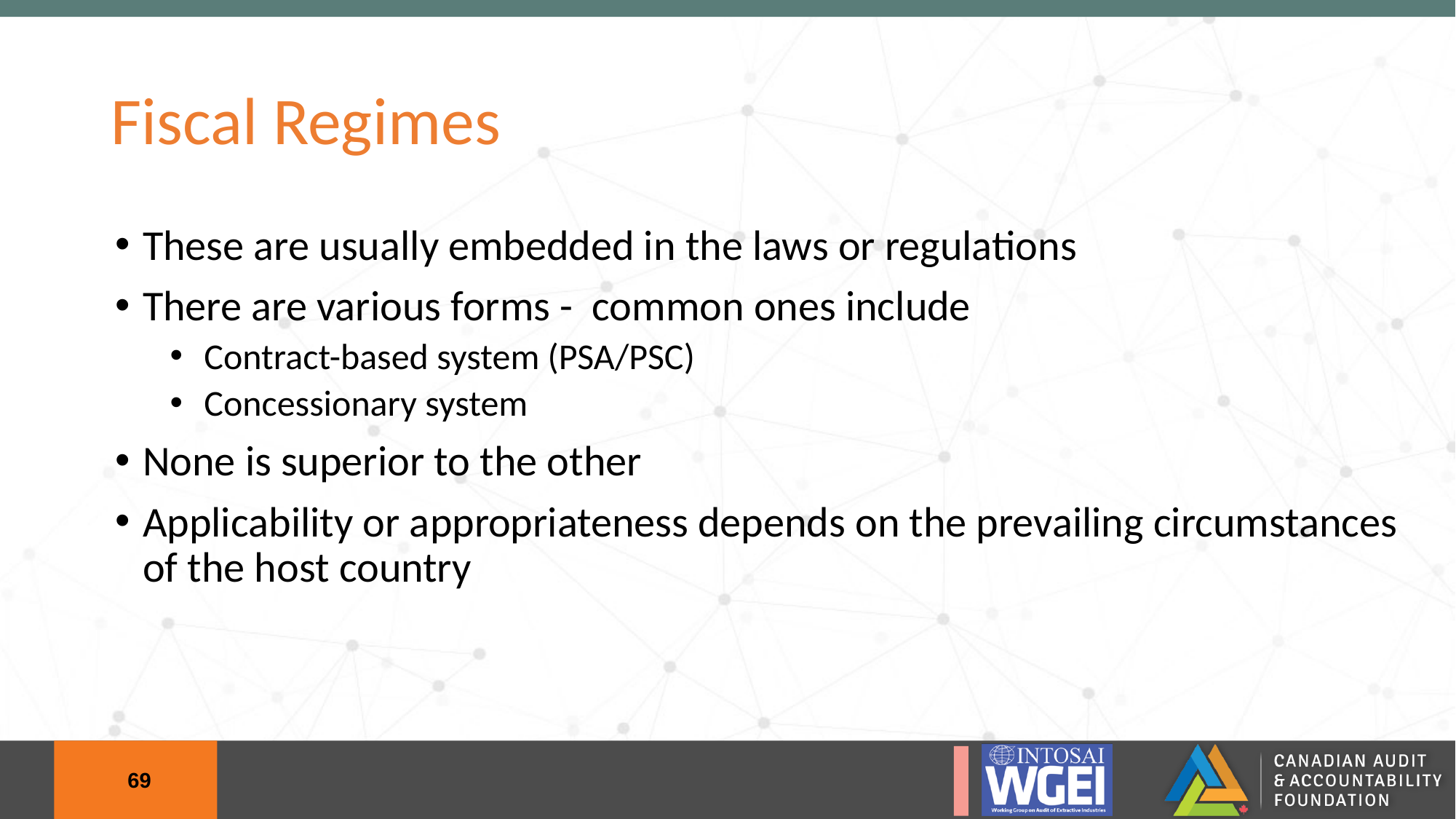

# Fiscal Regimes
These are usually embedded in the laws or regulations
There are various forms -  common ones include
Contract-based system (PSA/PSC)
Concessionary system
None is superior to the other
Applicability or appropriateness depends on the prevailing circumstances of the host country